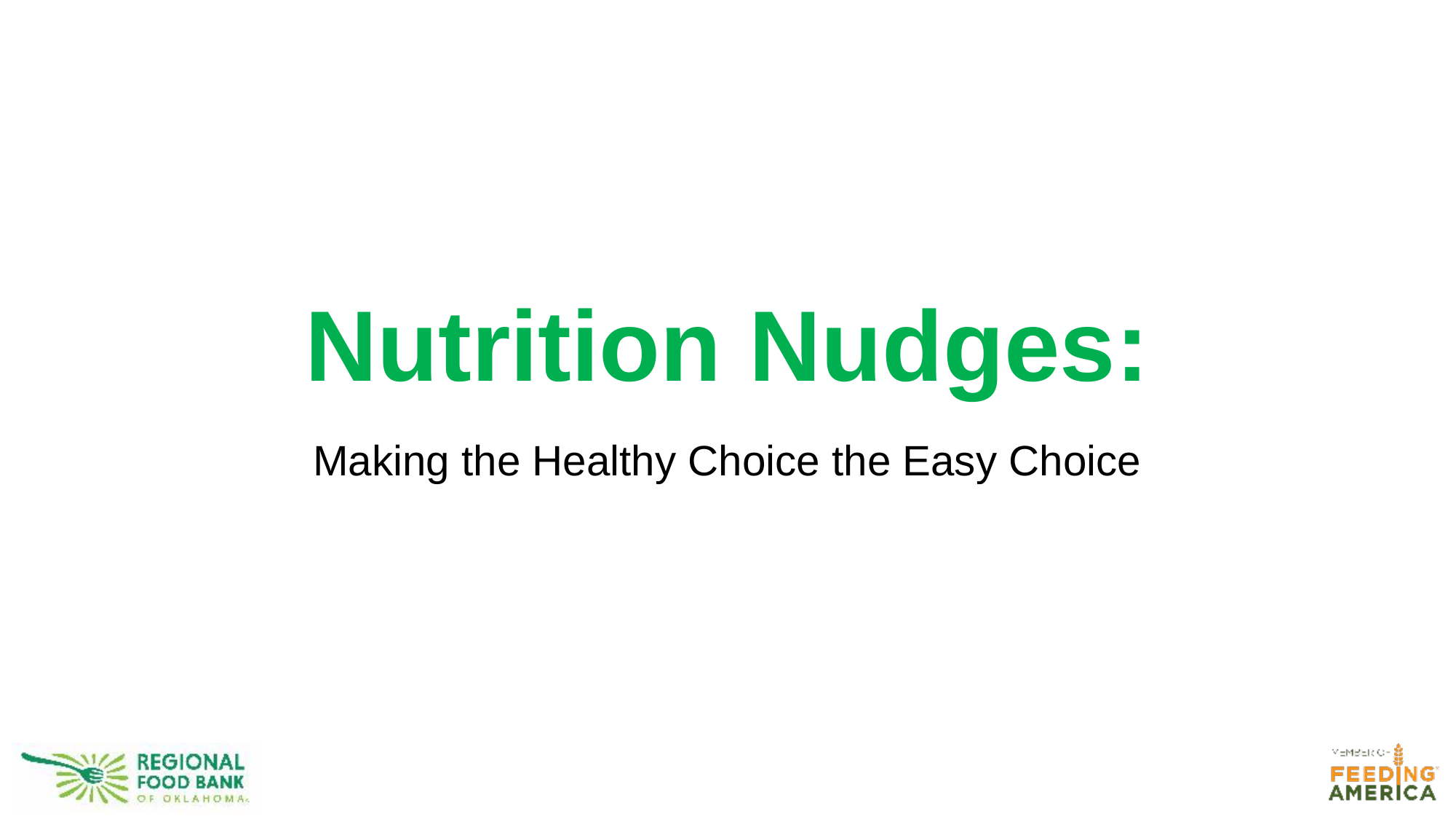

Nutrition Nudges:
Making the Healthy Choice the Easy Choice